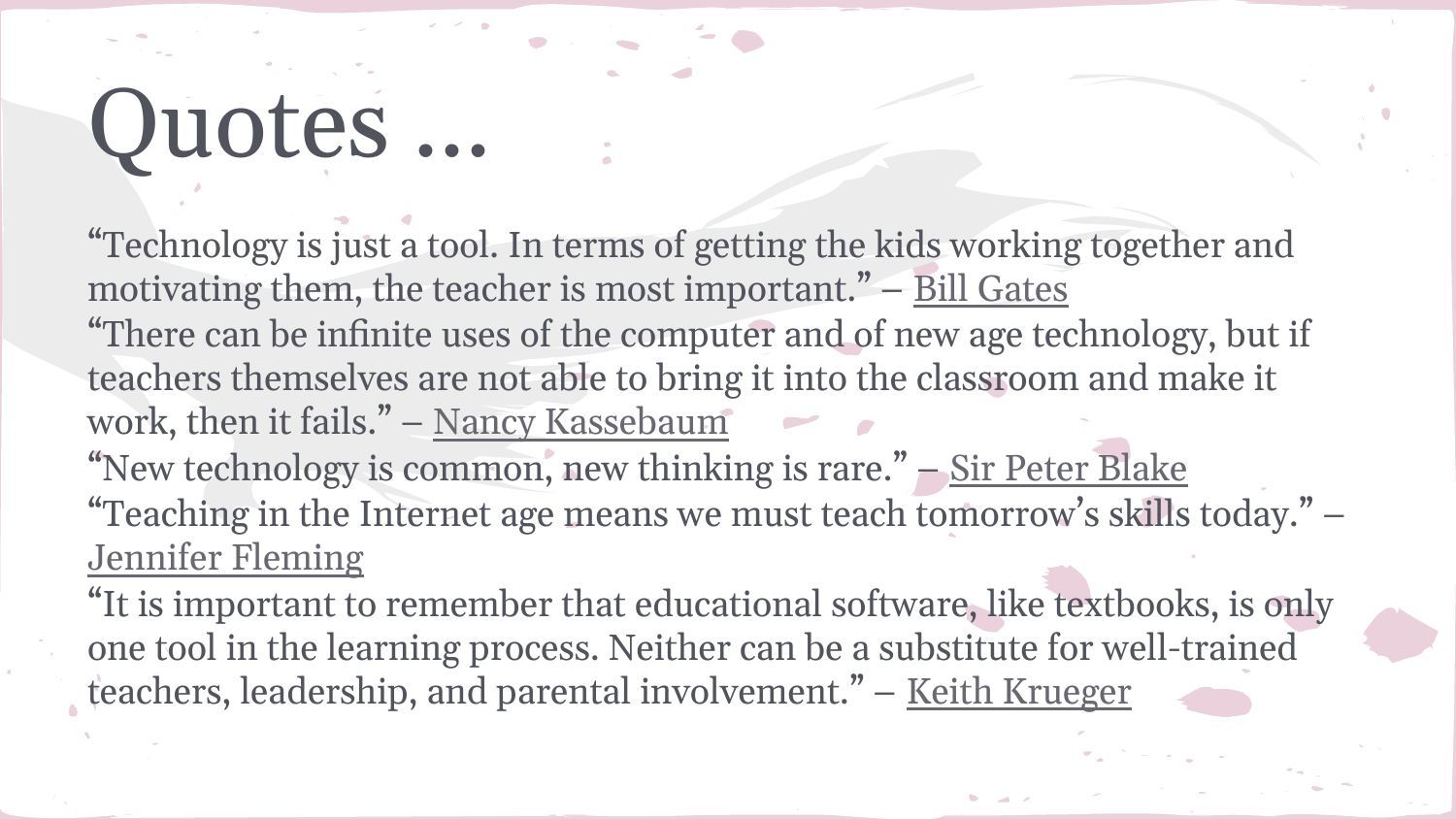

# Quotes ...
“Technology is just a tool. In terms of getting the kids working together and motivating them, the teacher is most important.” – Bill Gates
“There can be infinite uses of the computer and of new age technology, but if teachers themselves are not able to bring it into the classroom and make it work, then it fails.” – Nancy Kassebaum
“New technology is common, new thinking is rare.” – Sir Peter Blake
“Teaching in the Internet age means we must teach tomorrow’s skills today.” – Jennifer Fleming
“It is important to remember that educational software, like textbooks, is only one tool in the learning process. Neither can be a substitute for well-trained teachers, leadership, and parental involvement.” – Keith Krueger